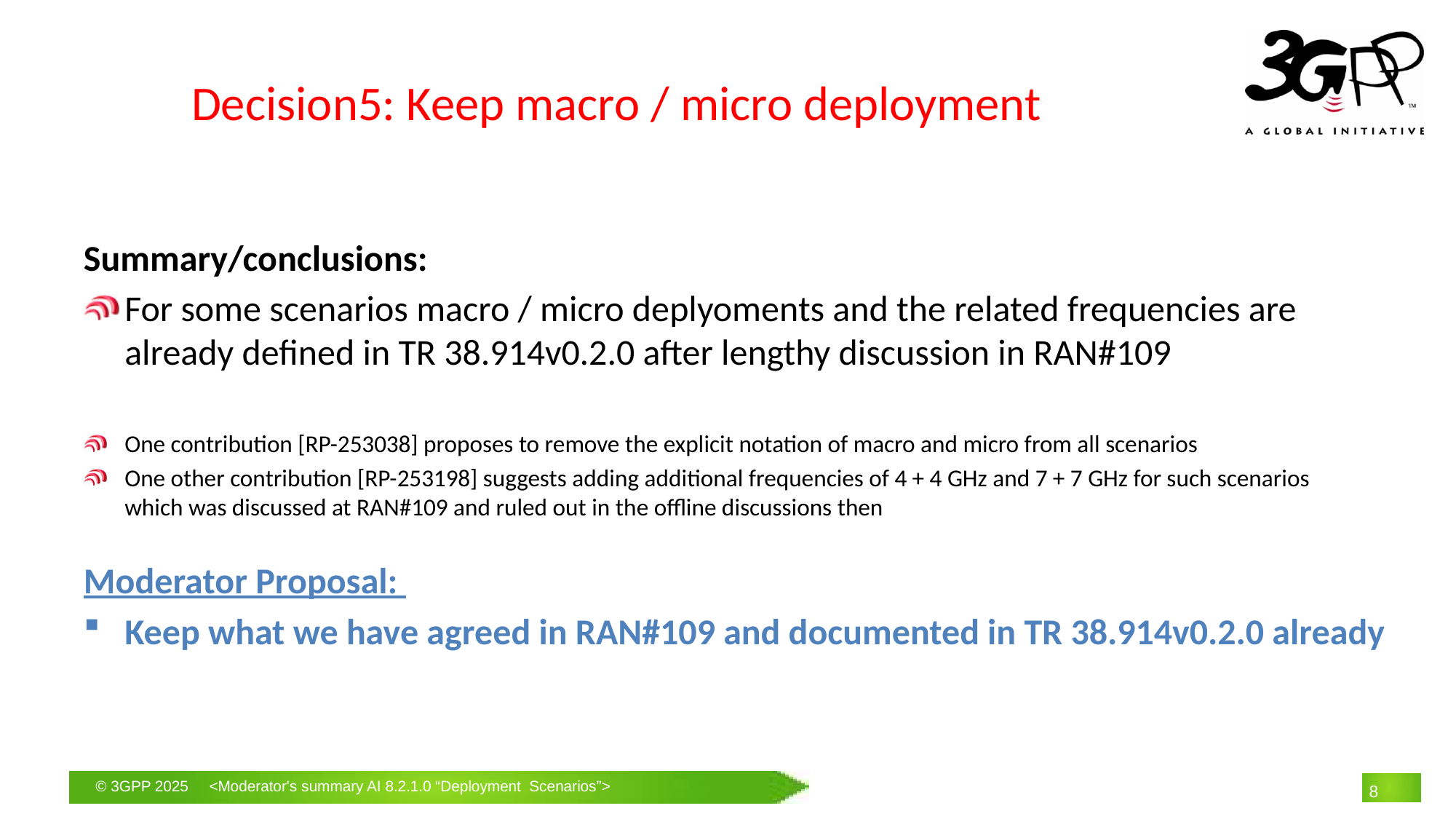

# Decision5: Keep macro / micro deployment
Summary/conclusions:
For some scenarios macro / micro deplyoments and the related frequencies are already defined in TR 38.914v0.2.0 after lengthy discussion in RAN#109

One contribution [RP-253038] proposes to remove the explicit notation of macro and micro from all scenarios
One other contribution [RP-253198] suggests adding additional frequencies of 4 + 4 GHz and 7 + 7 GHz for such scenarios
which was discussed at RAN#109 and ruled out in the offline discussions then
Moderator Proposal:
Keep what we have agreed in RAN#109 and documented in TR 38.914v0.2.0 already

8